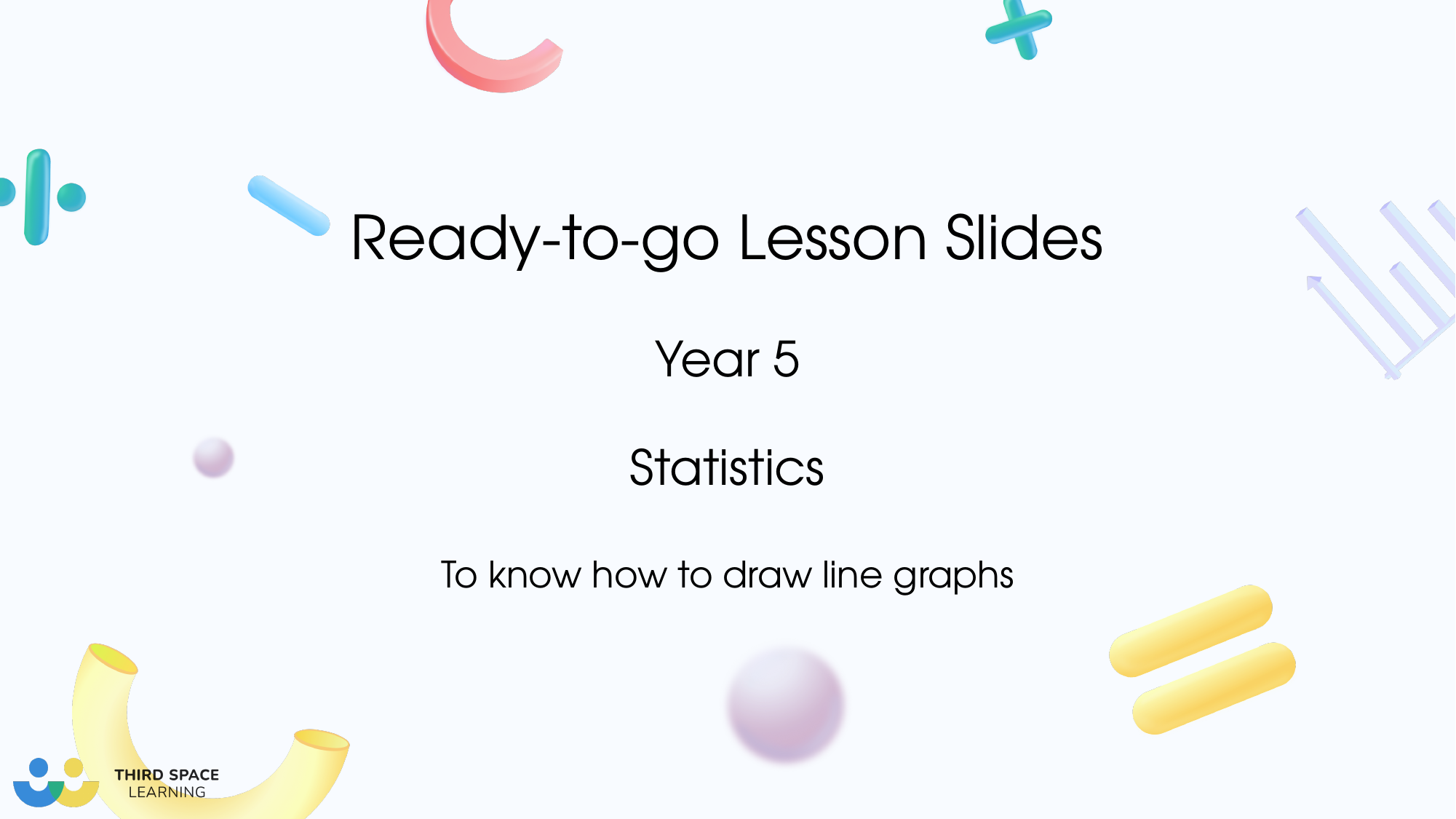

Year 5
Statistics
To know how to draw line graphs